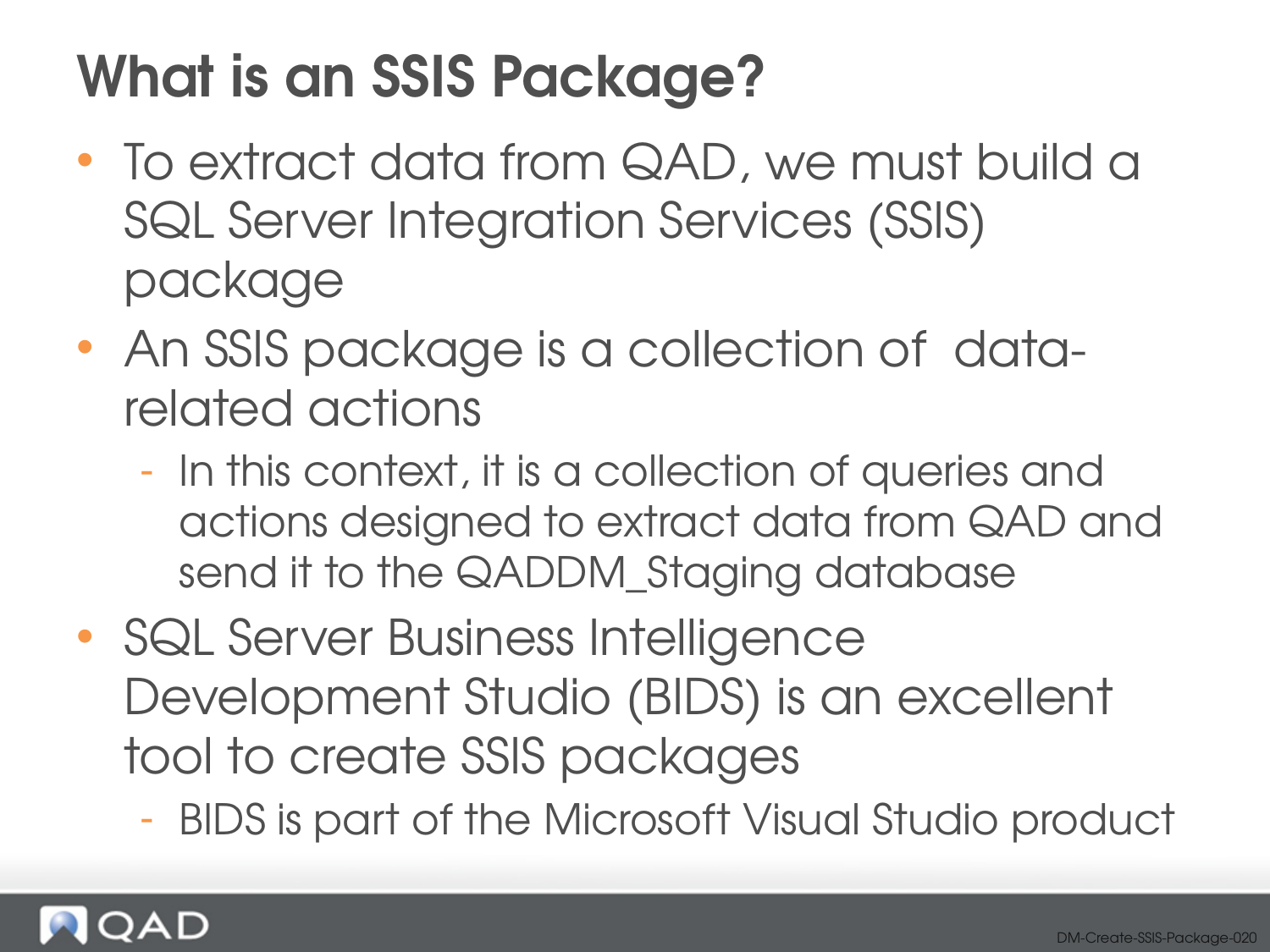

# What is an SSIS Package?
To extract data from QAD, we must build a SQL Server Integration Services (SSIS) package
An SSIS package is a collection of  data-related actions
In this context, it is a collection of queries and actions designed to extract data from QAD and send it to the QADDM_Staging database
SQL Server Business Intelligence Development Studio (BIDS) is an excellent tool to create SSIS packages
BIDS is part of the Microsoft Visual Studio product

DM-Create-SSIS-Package-020